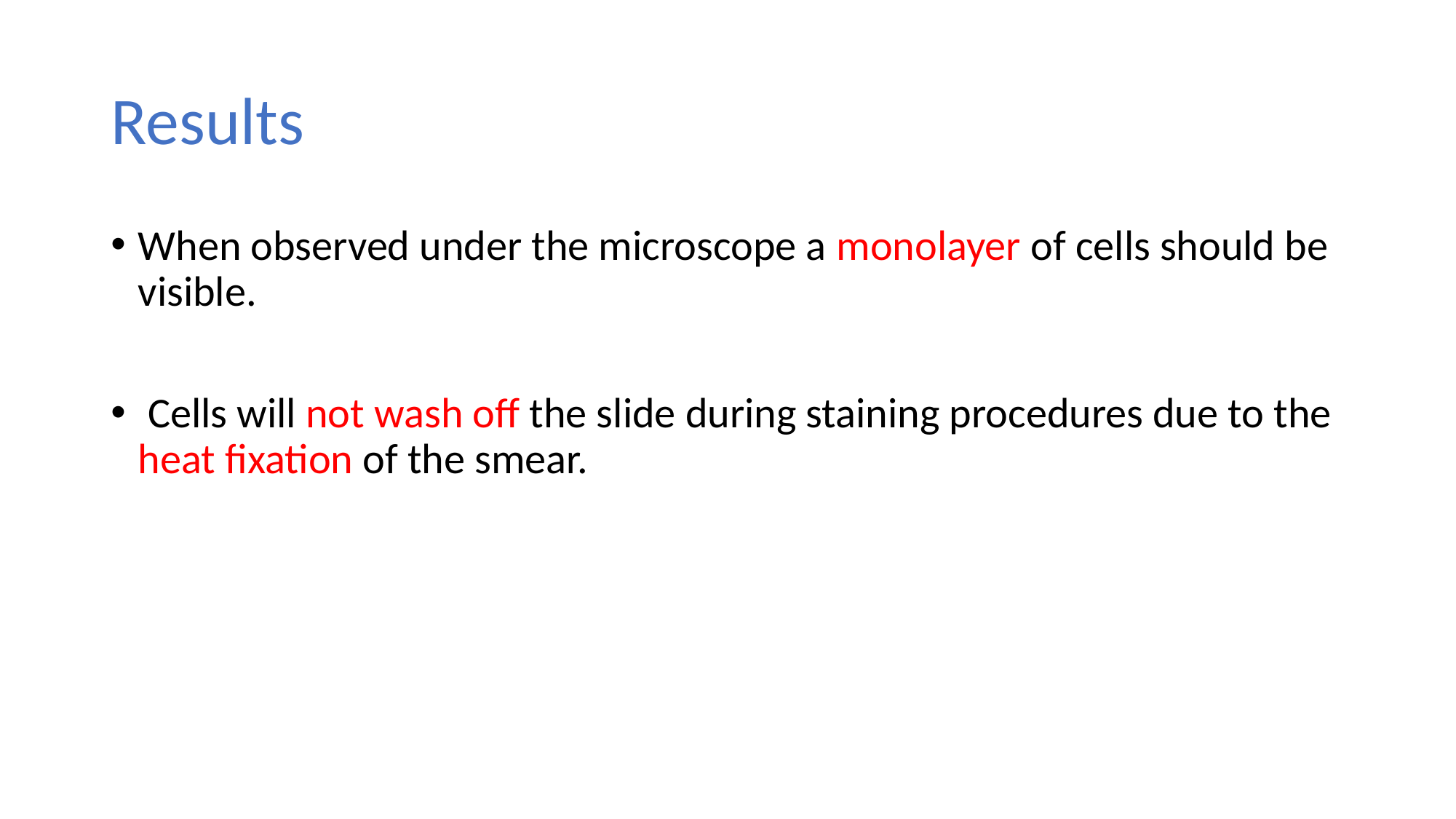

# Results
When observed under the microscope a monolayer of cells should be visible.

 Cells will not wash off the slide during staining procedures due to the heat fixation of the smear.